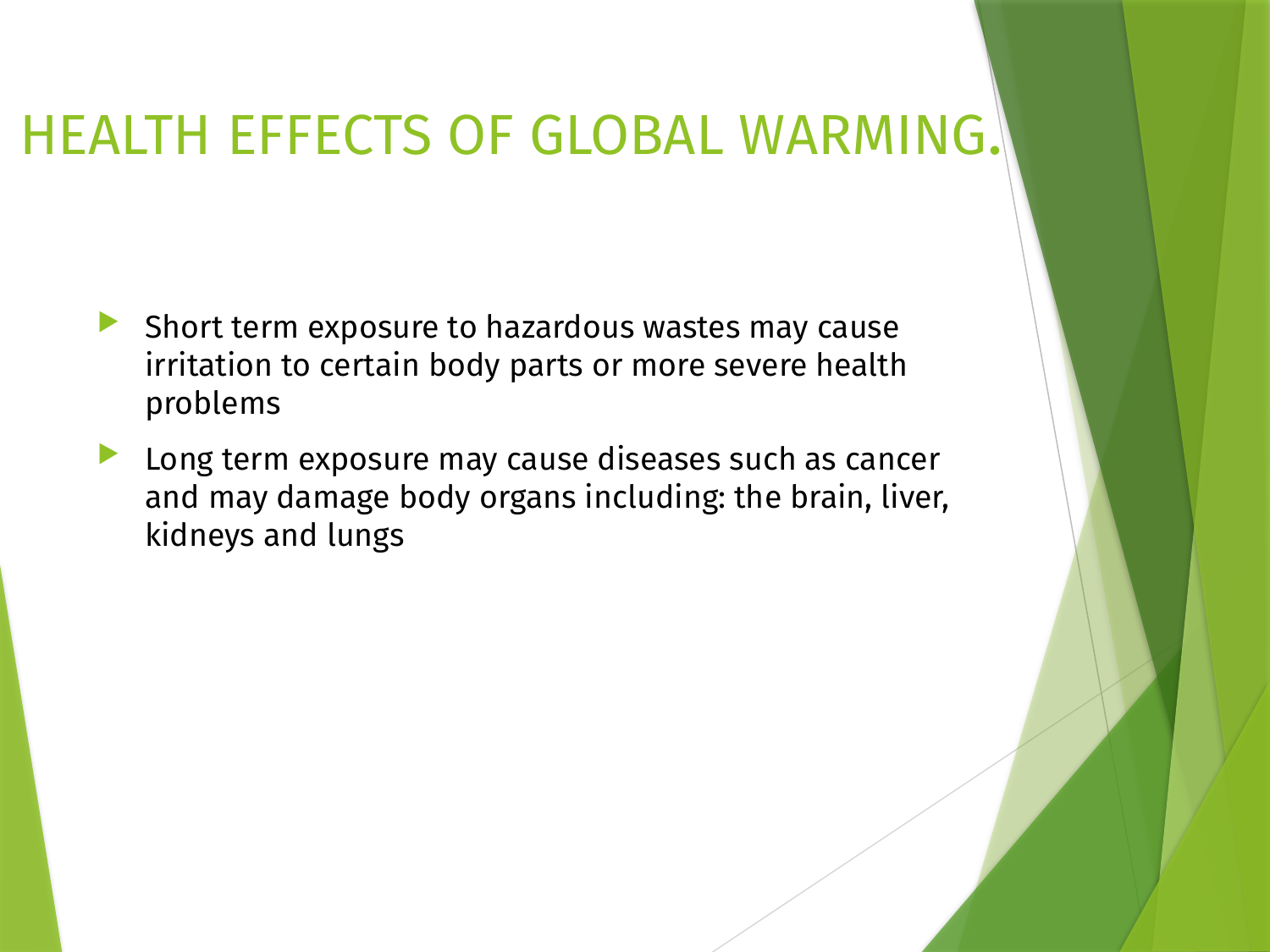

# HEALTH EFFECTS OF GLOBAL WARMING.
Short term exposure to hazardous wastes may cause irritation to certain body parts or more severe health problems
Long term exposure may cause diseases such as cancer and may damage body organs including: the brain, liver, kidneys and lungs